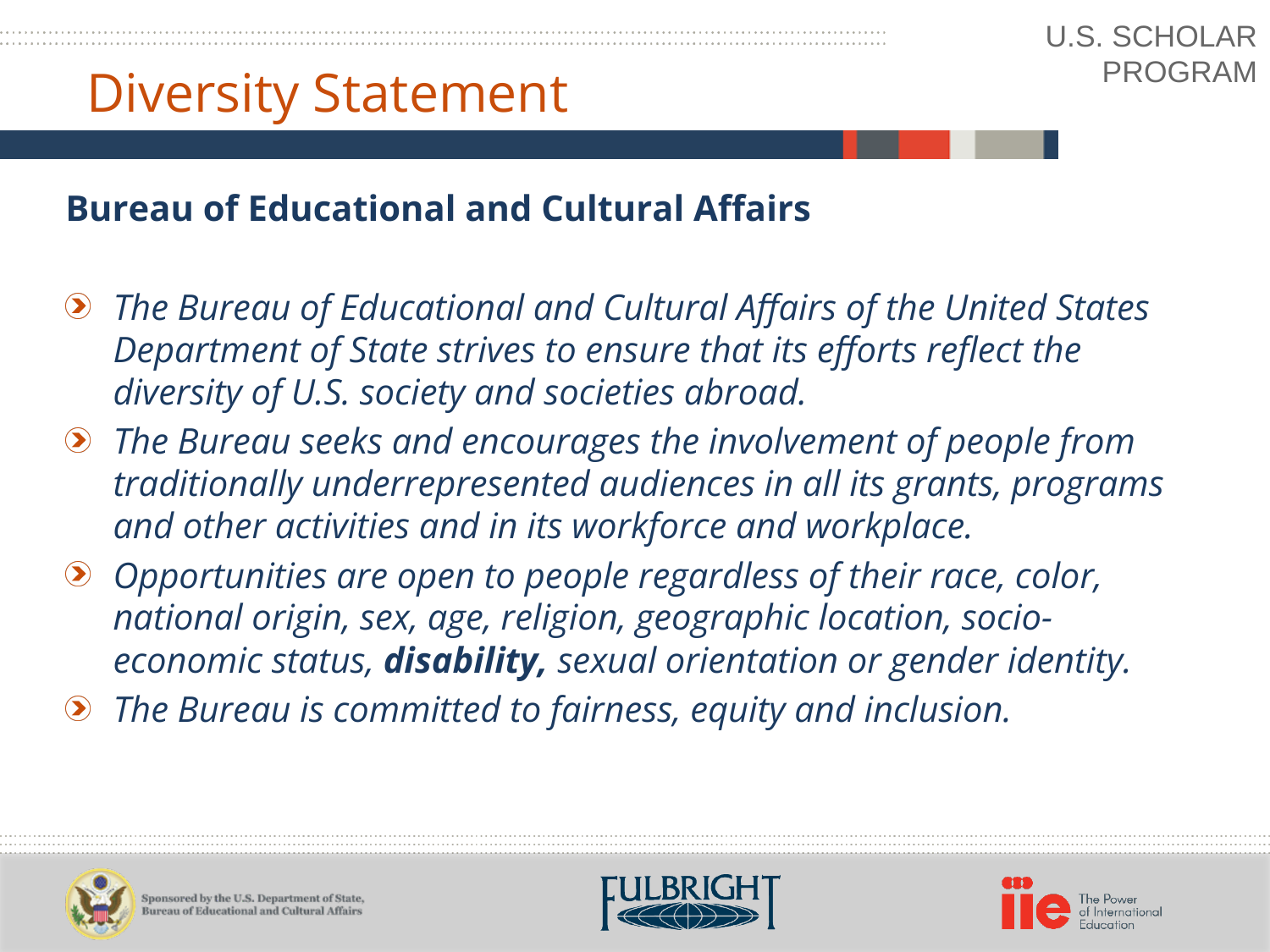

U.S. SCHOLAR PROGRAM
Diversity Statement
Bureau of Educational and Cultural Affairs

The Bureau of Educational and Cultural Affairs of the United States Department of State strives to ensure that its efforts reflect the diversity of U.S. society and societies abroad.
The Bureau seeks and encourages the involvement of people from traditionally underrepresented audiences in all its grants, programs and other activities and in its workforce and workplace.
Opportunities are open to people regardless of their race, color, national origin, sex, age, religion, geographic location, socio-economic status, disability, sexual orientation or gender identity.
The Bureau is committed to fairness, equity and inclusion.